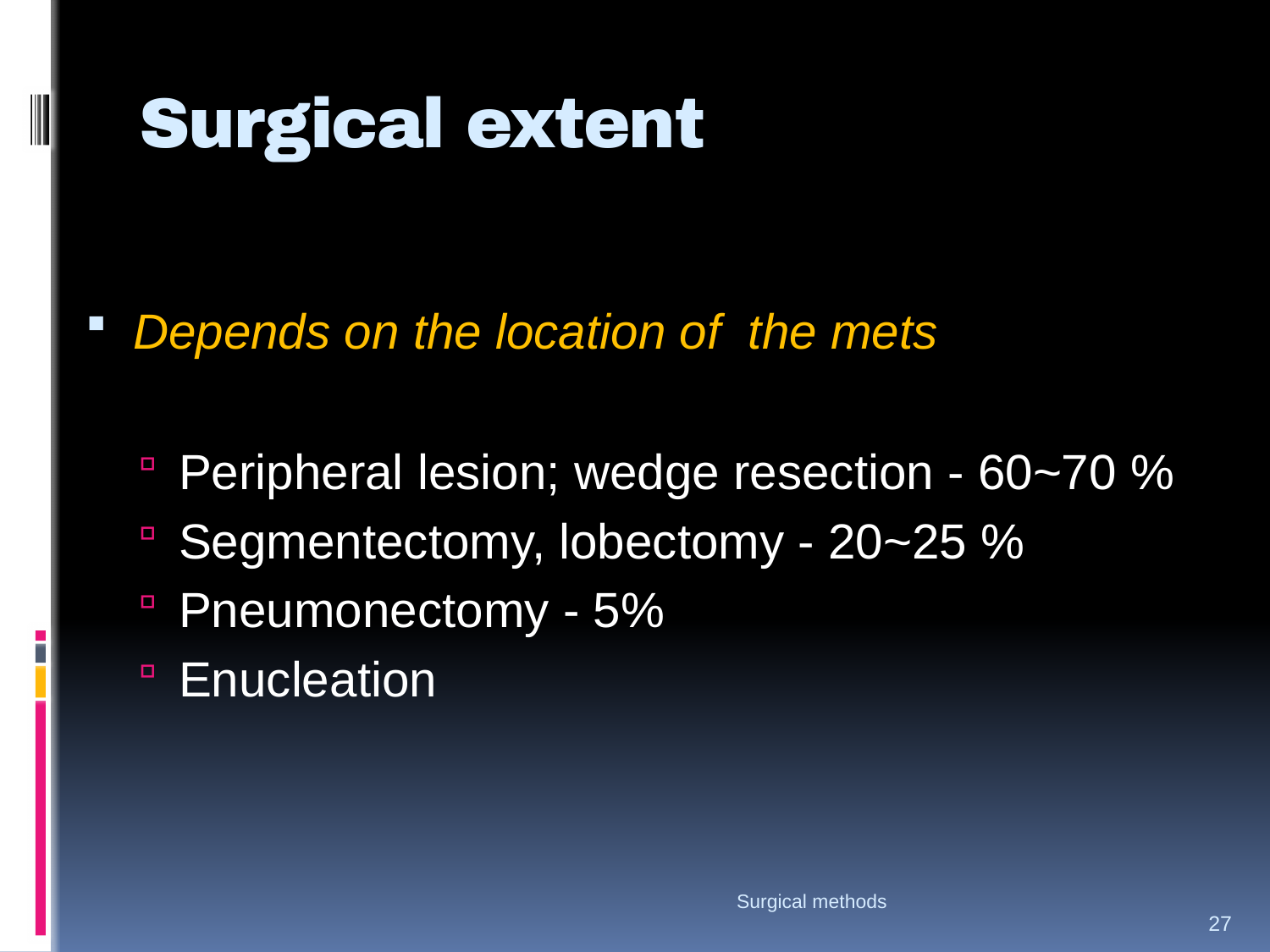

# Surgical extent

Depends on the location of  the mets

Peripheral lesion; wedge resection - 60~70 %
Segmentectomy, lobectomy - 20~25 %
Pneumonectomy - 5%
Enucleation
Surgical methods

27